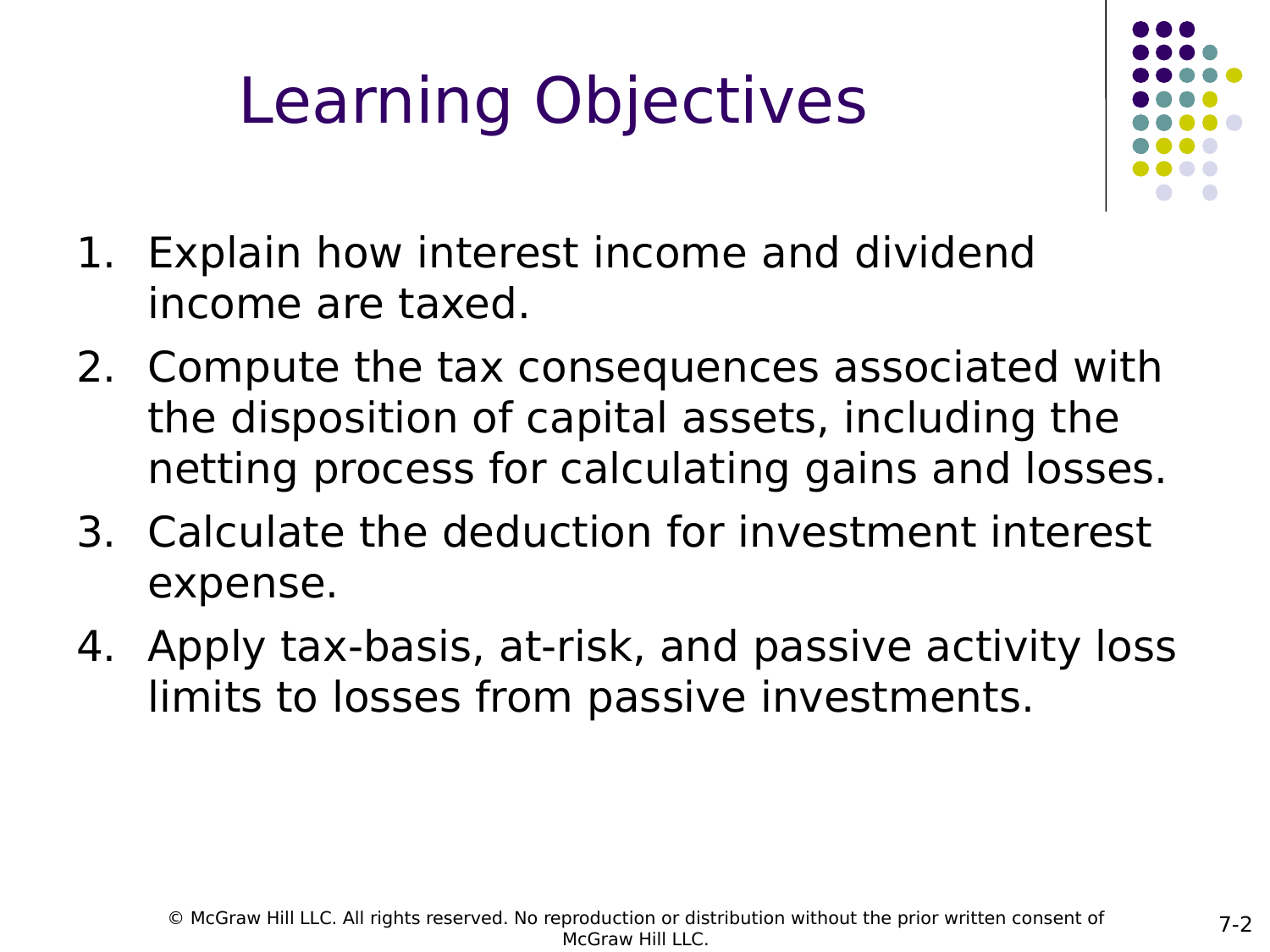

# Learning Objectives
Explain how interest income and dividend income are taxed.
Compute the tax consequences associated with the disposition of capital assets, including the netting process for calculating gains and losses.
Calculate the deduction for investment interest expense.
Apply tax-basis, at-risk, and passive activity loss limits to losses from passive investments.
7-2